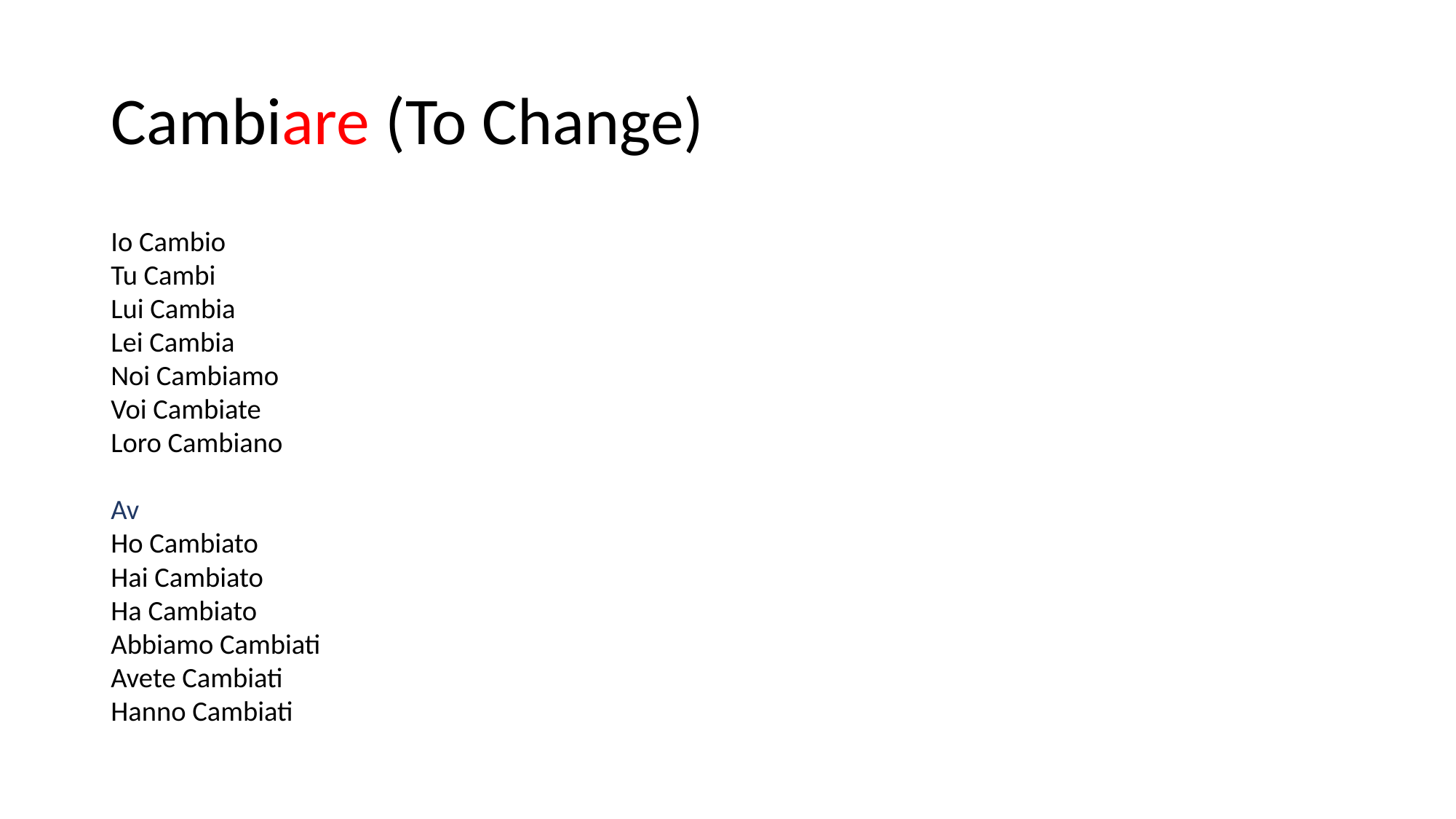

# Cambiare (To Change)
Io Cambio
Tu Cambi
Lui Cambia
Lei Cambia
Noi Cambiamo
Voi Cambiate
Loro Cambiano

Av
Ho Cambiato
Hai Cambiato
Ha Cambiato
Abbiamo Cambiati
Avete Cambiati
Hanno Cambiati